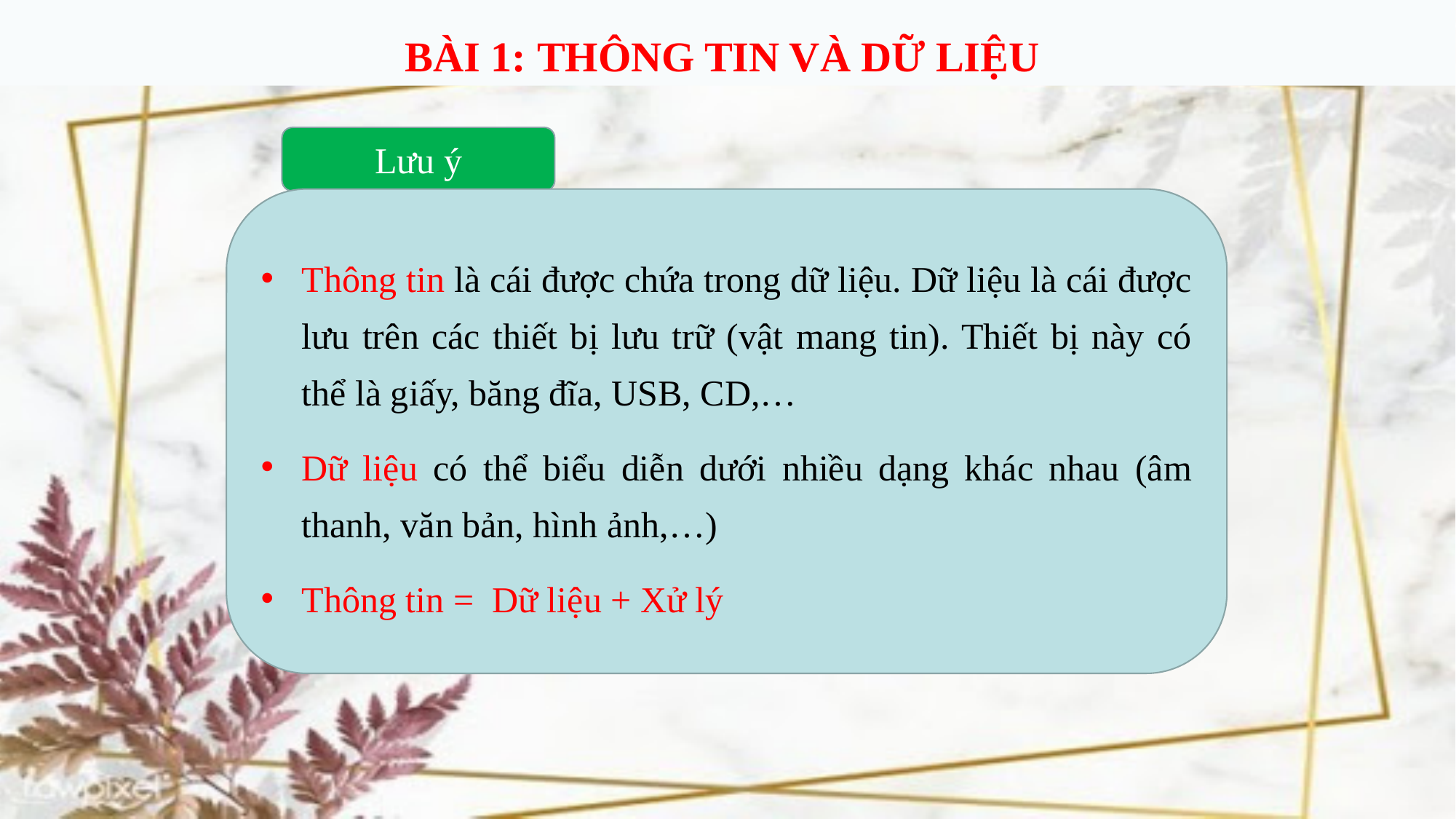

BÀI 1: THÔNG TIN VÀ DỮ LIỆU
Lưu ý
Thông tin là cái được chứa trong dữ liệu. Dữ liệu là cái được lưu trên các thiết bị lưu trữ (vật mang tin). Thiết bị này có thể là giấy, băng đĩa, USB, CD,…
Dữ liệu có thể biểu diễn dưới nhiều dạng khác nhau (âm thanh, văn bản, hình ảnh,…)
Thông tin =  Dữ liệu + Xử lý